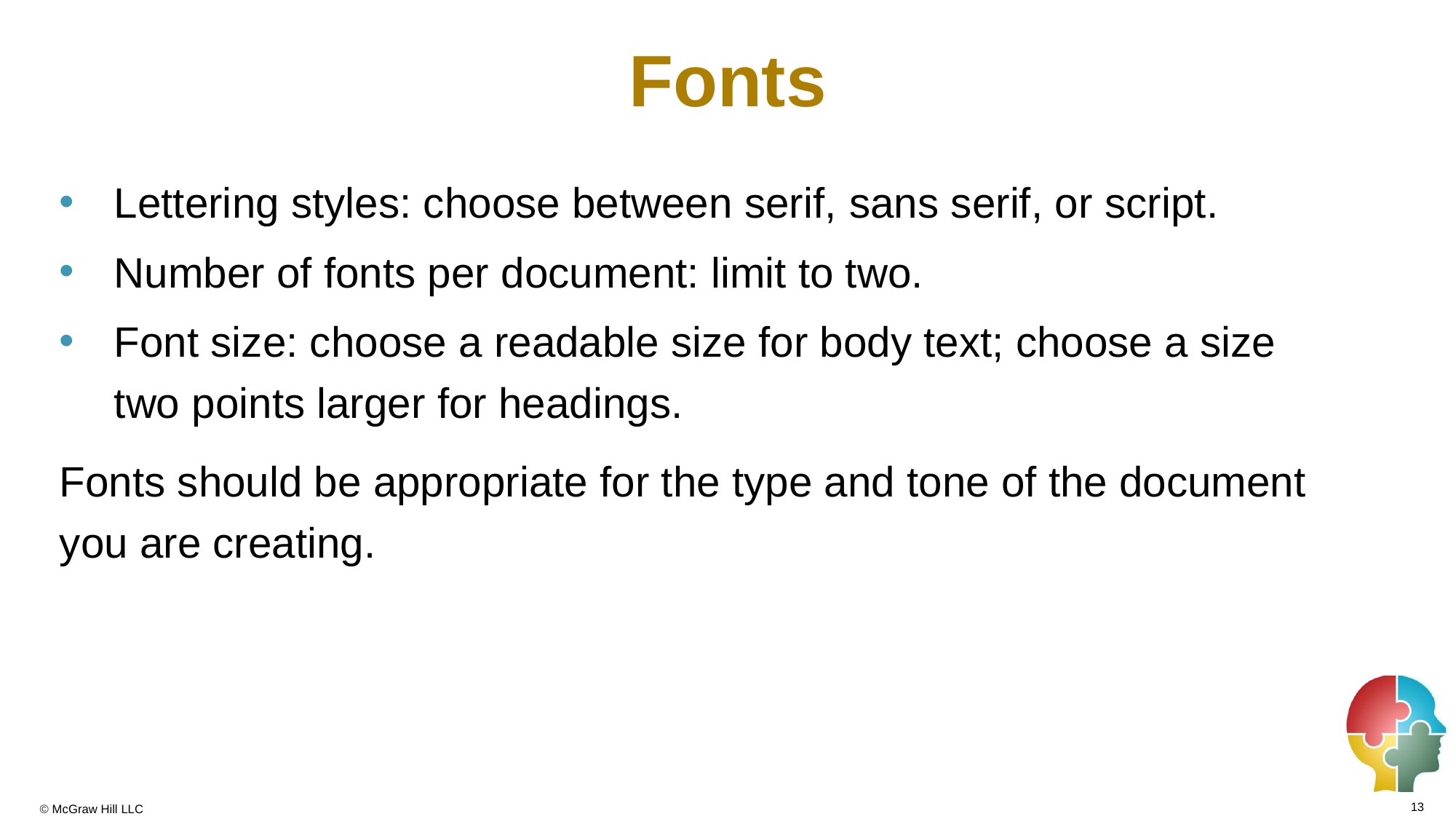

# Fonts
Lettering styles: choose between serif, sans serif, or script.
Number of fonts per document: limit to two.
Font size: choose a readable size for body text; choose a size two points larger for headings.
Fonts should be appropriate for the type and tone of the document you are creating.
13